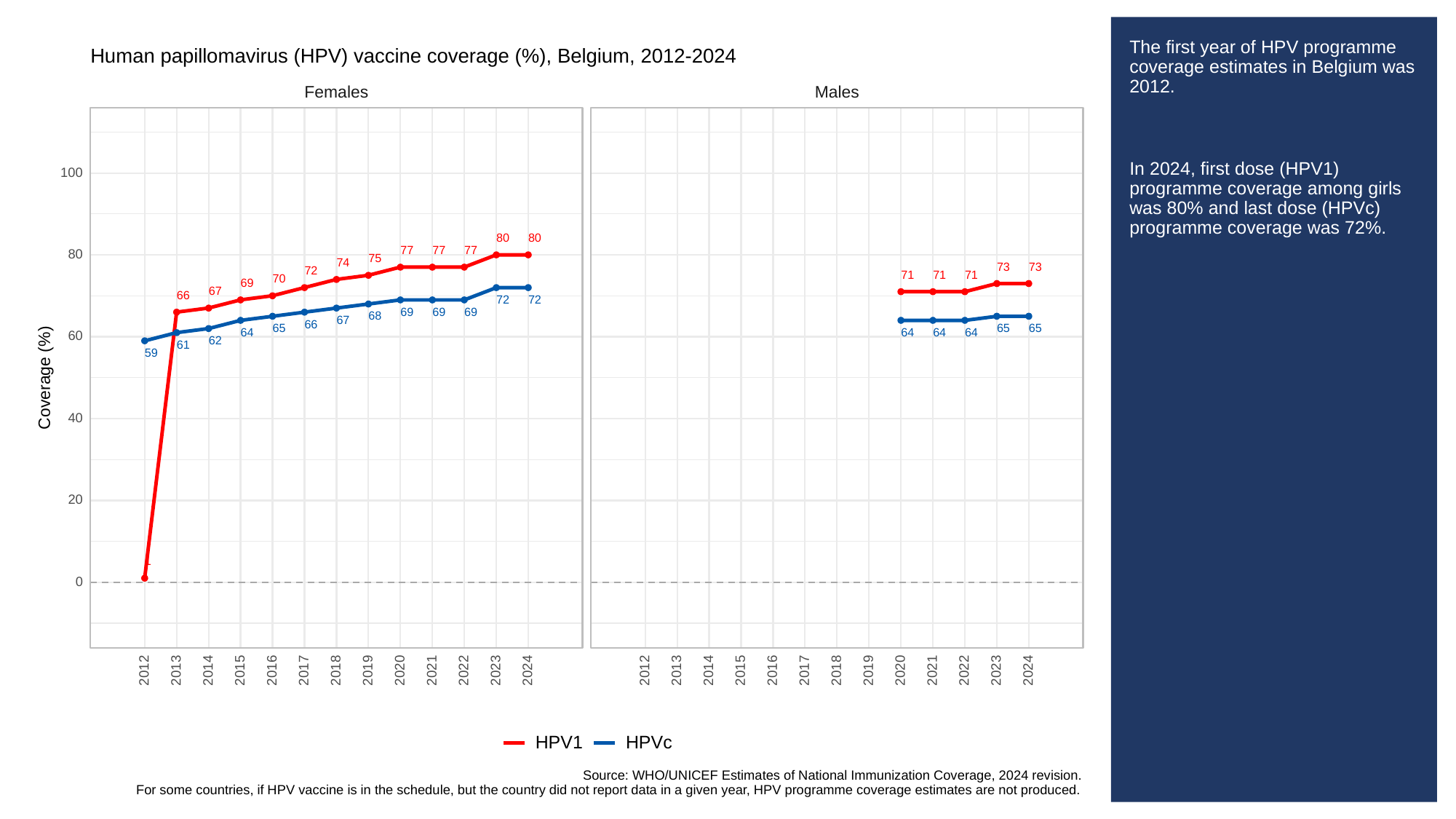

# The first year of HPV programme coverage estimates in Belgium was 2012.

In 2024, first dose (HPV1) programme coverage among girls was 80% and last dose (HPVc) programme coverage was 72%.

Human papillomavirus (HPV) vaccine coverage (%), Belgium, 2012-2024
Females
Males

100

80
80
77
77
77
80

75
74
73
73

72
71
71
71

70

69

67

66

72
72

69
69
69

68

67

66
65
65
65

64
64
64
64

60

62

61
59
Coverage (%)

40

20

1

0

2013
2023
2013
2023
2012
2014
2015
2016
2017
2018
2019
2020
2021
2022
2024
2012
2014
2015
2016
2017
2018
2019
2020
2021
2022
2024
HPVc
HPV1

Source: WHO/UNICEF Estimates of National Immunization Coverage, 2024 revision.
For some countries, if HPV vaccine is in the schedule, but the country did not report data in a given year, HPV programme coverage estimates are not produced.